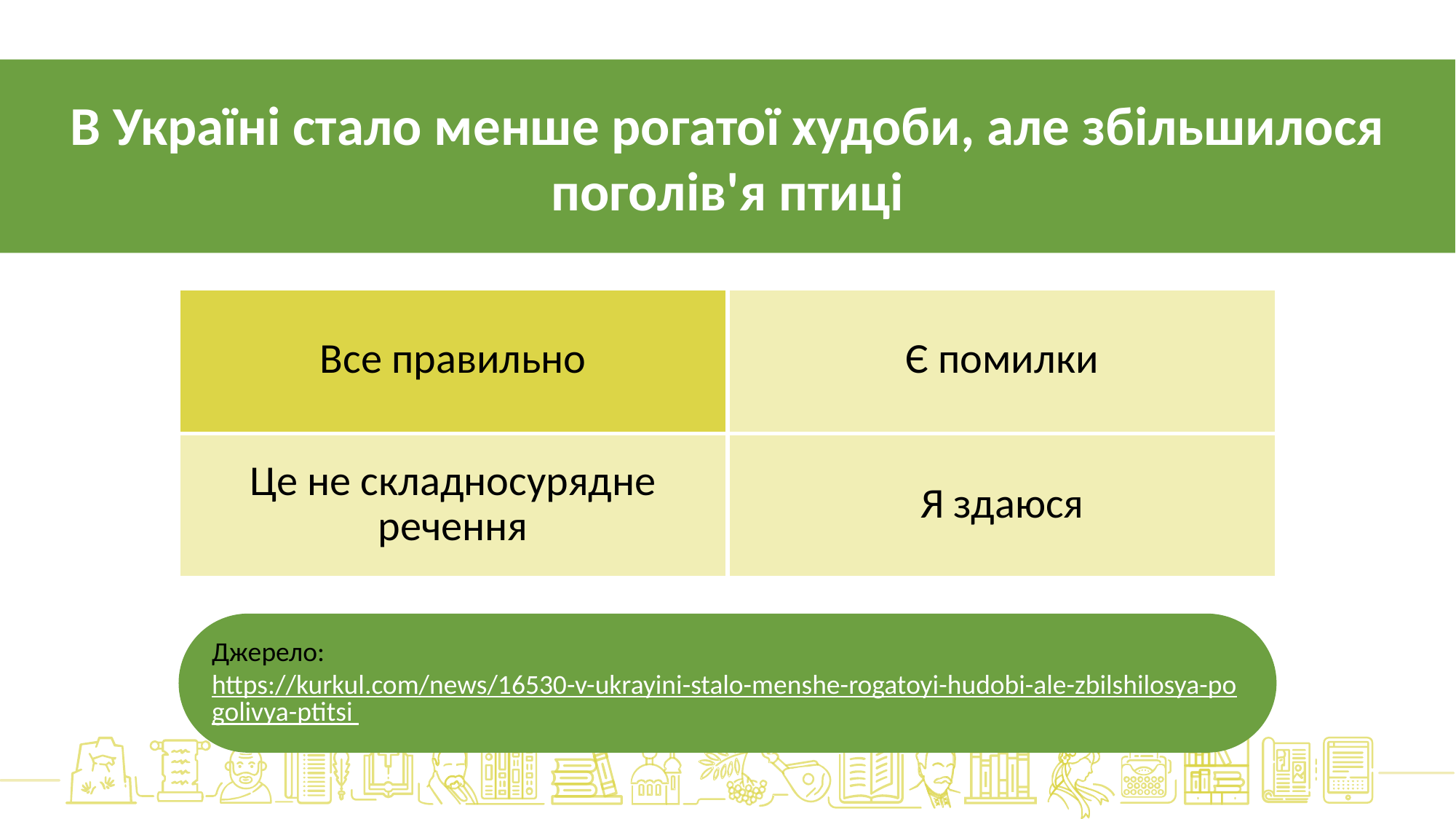

В Україні стало менше рогатої худоби, але збільшилося поголів'я птиці
| Все правильно | Є помилки |
| --- | --- |
| Це не складносурядне речення | Я здаюся |
Джерело: https://kurkul.com/news/16530-v-ukrayini-stalo-menshe-rogatoyi-hudobi-ale-zbilshilosya-pogolivya-ptitsi